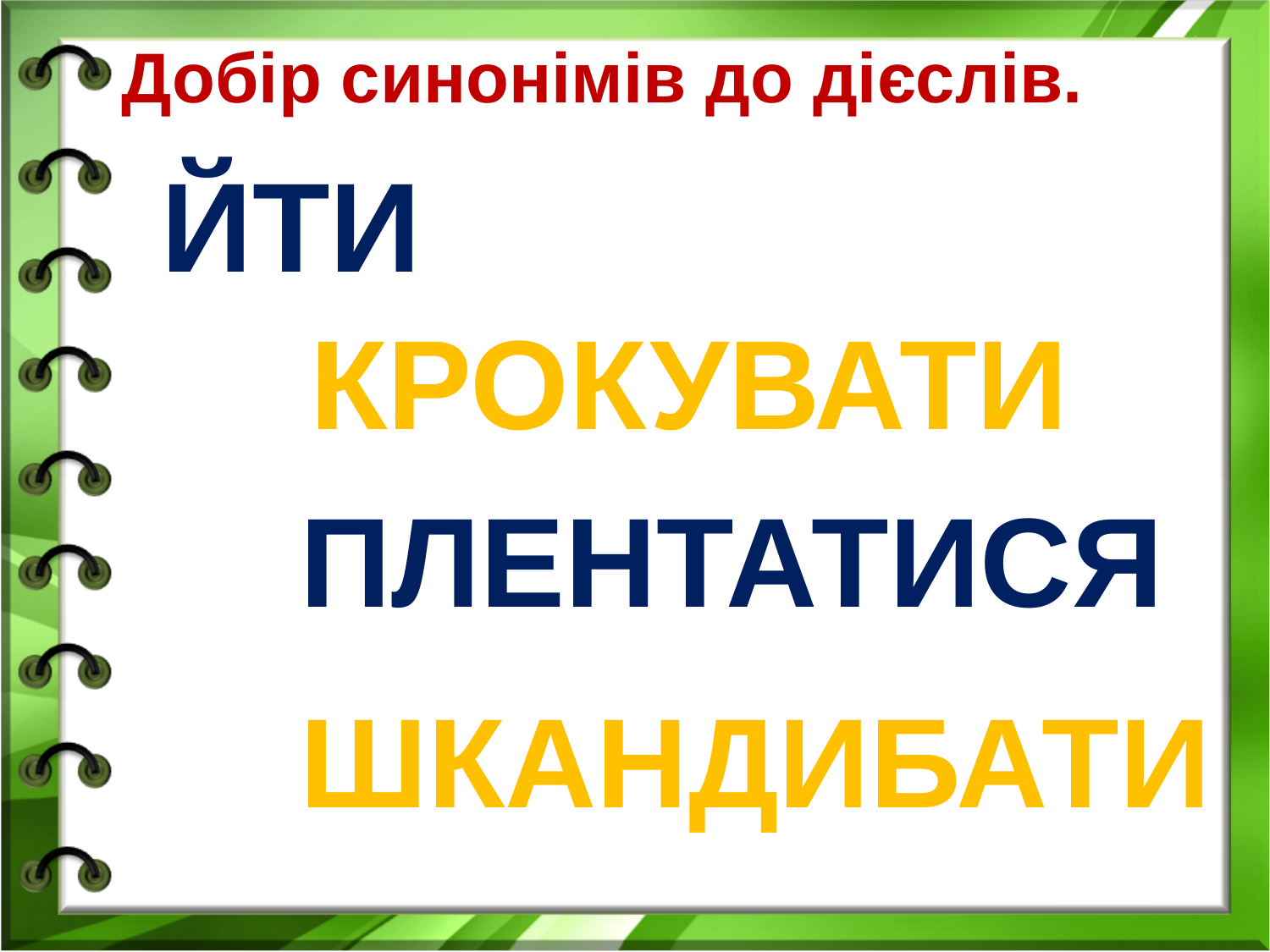

Добір синонімів до дієслів.
йти
крокувати
плентатися
шкандибати